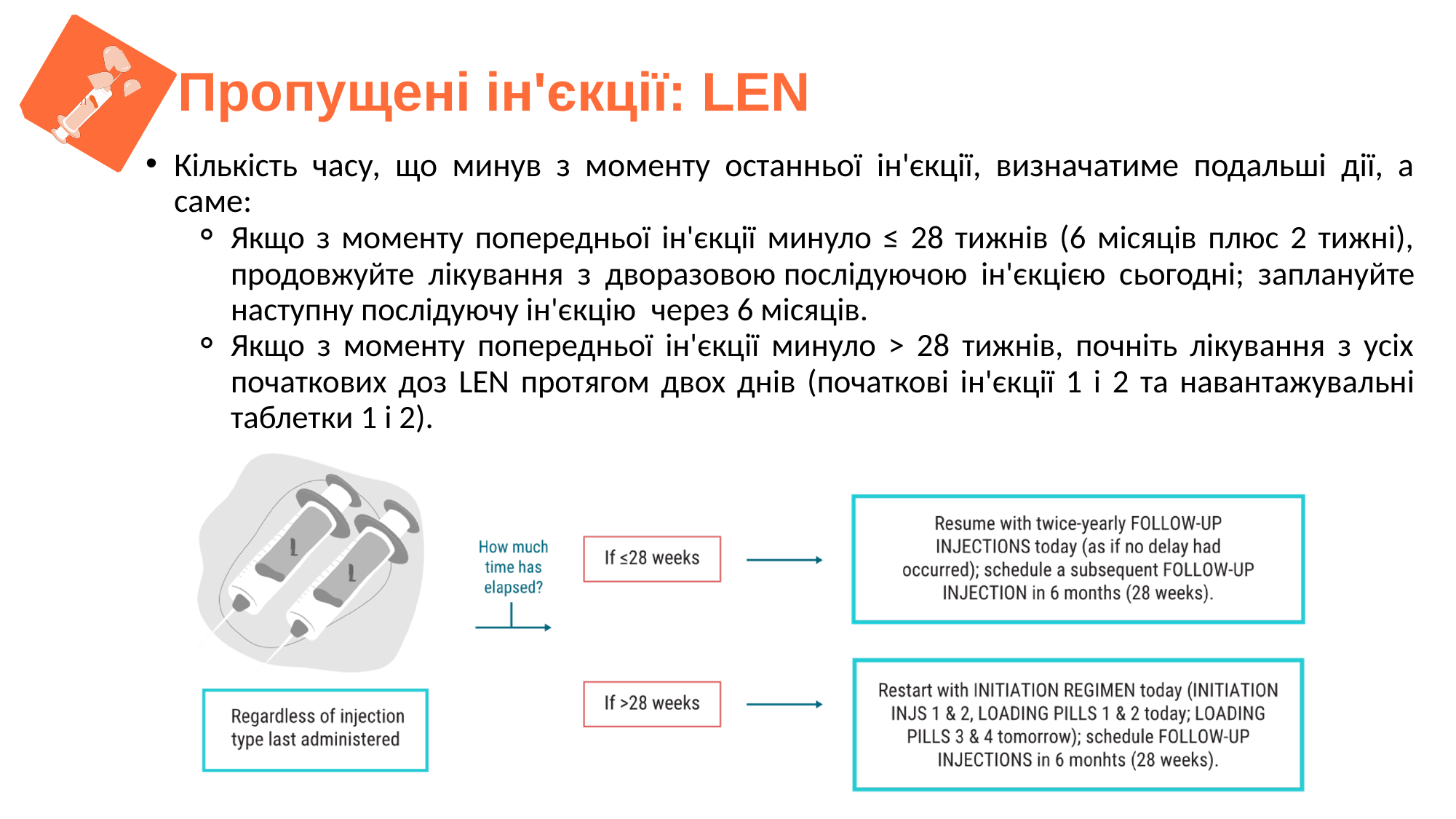

Л
Пропущені ін'єкції: LEN
Кількість часу, що минув з моменту останньої ін'єкції, визначатиме подальші дії, а саме:
Якщо з моменту попередньої ін'єкції минуло ≤ 28 тижнів (6 місяців плюс 2 тижні), продовжуйте лікування з дворазовою послідуючою ін'єкцією сьогодні; заплануйте наступну послідуючу ін'єкцію  через 6 місяців.
Якщо з моменту попередньої ін'єкції минуло > 28 тижнів, почніть лікування з усіх початкових доз LEN протягом двох днів (початкові ін'єкції 1 і 2 та навантажувальні таблетки 1 і 2).